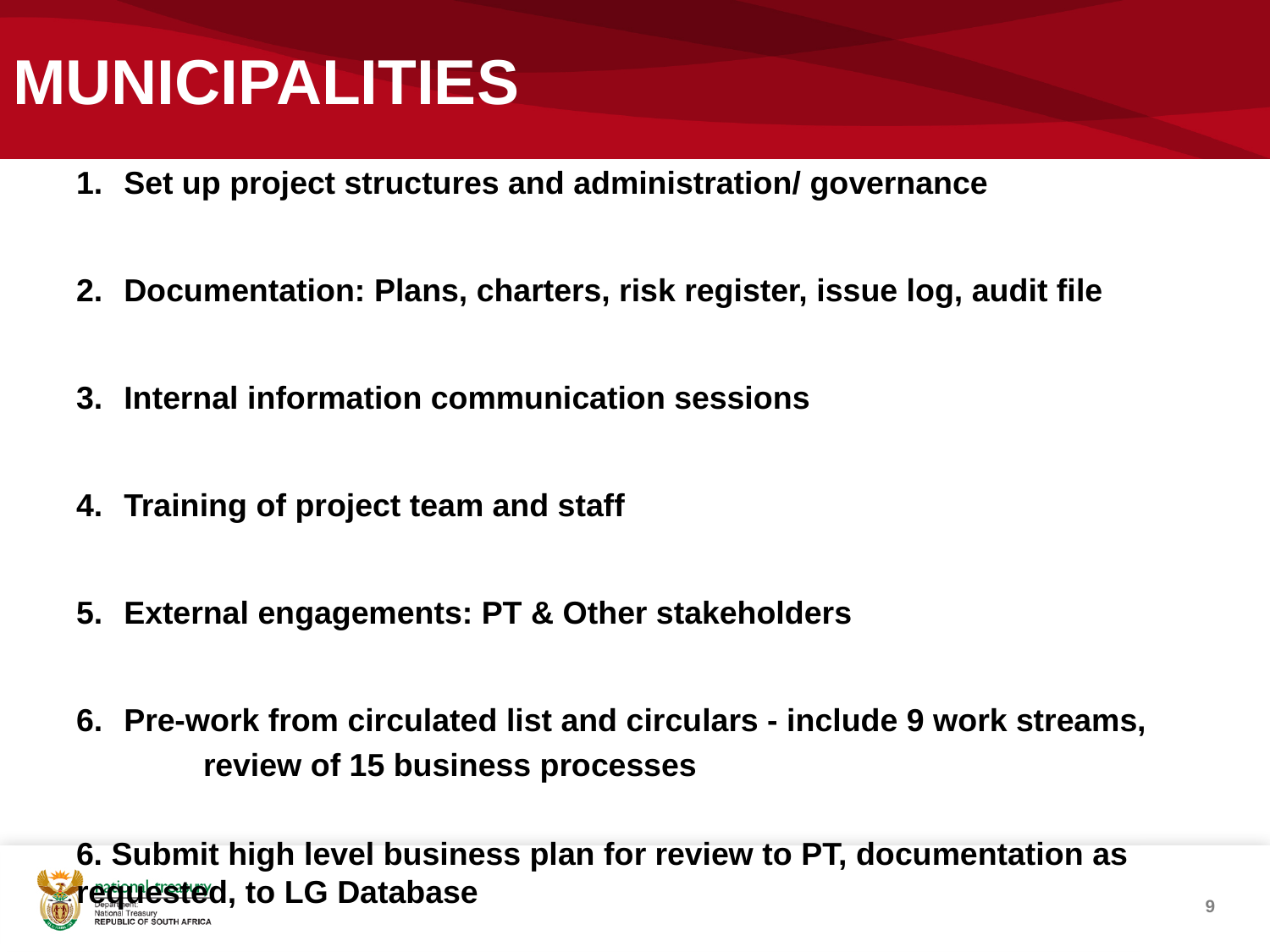

# MUNICIPALITIES
Set up project structures and administration/ governance

Documentation: Plans, charters, risk register, issue log, audit file

Internal information communication sessions

Training of project team and staff

External engagements: PT & Other stakeholders

Pre-work from circulated list and circulars - include 9 work streams,
	review of 15 business processes

6. Submit high level business plan for review to PT, documentation as 	requested, to LG Database

9